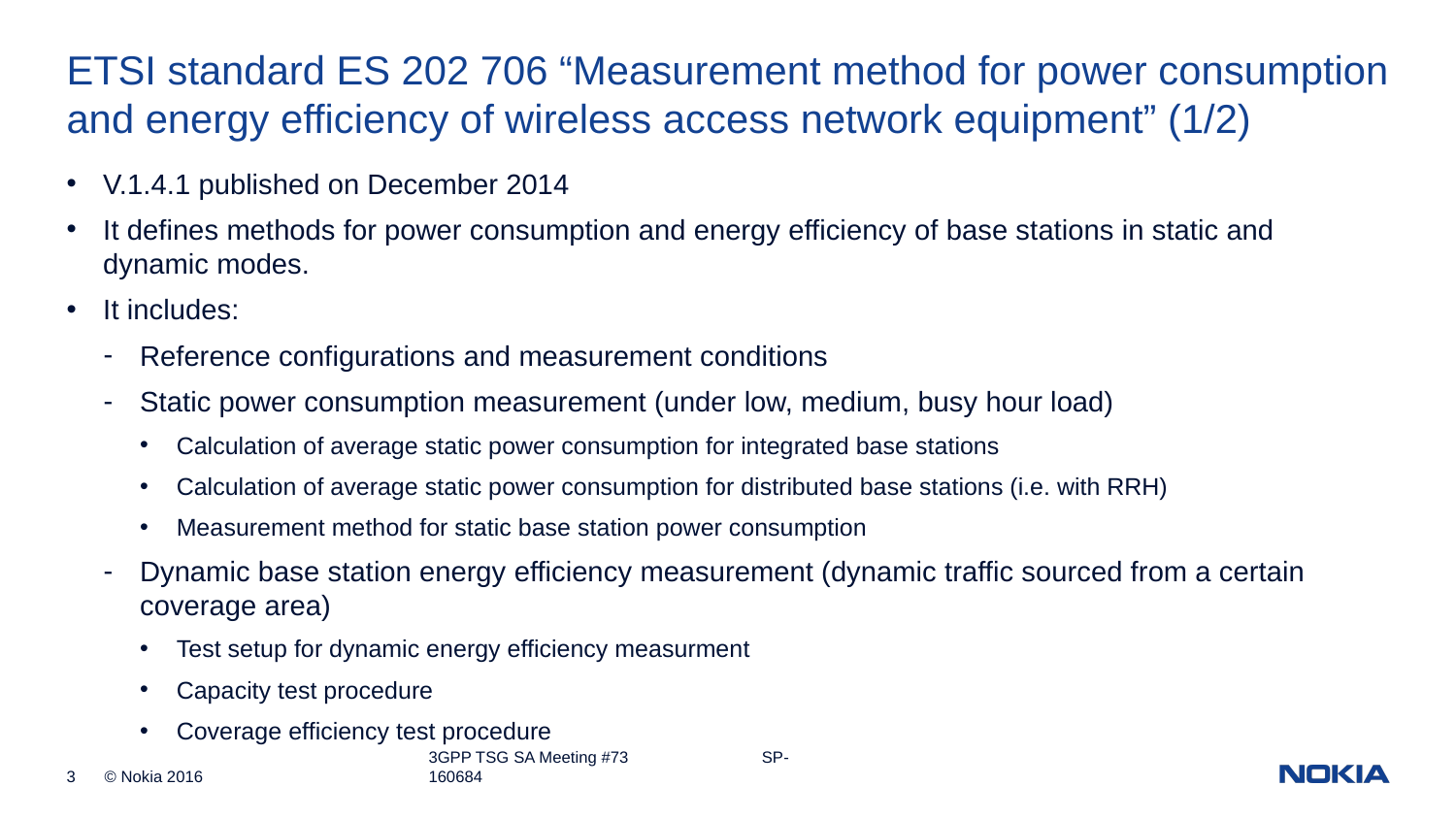

# ETSI standard ES 202 706 “Measurement method for power consumption and energy efficiency of wireless access network equipment” (1/2)
V.1.4.1 published on December 2014
It defines methods for power consumption and energy efficiency of base stations in static and dynamic modes.
It includes:
Reference configurations and measurement conditions
Static power consumption measurement (under low, medium, busy hour load)
Calculation of average static power consumption for integrated base stations
Calculation of average static power consumption for distributed base stations (i.e. with RRH)
Measurement method for static base station power consumption
Dynamic base station energy efficiency measurement (dynamic traffic sourced from a certain coverage area)
Test setup for dynamic energy efficiency measurment
Capacity test procedure
Coverage efficiency test procedure
3GPP TSG SA Meeting #73                             SP-160684